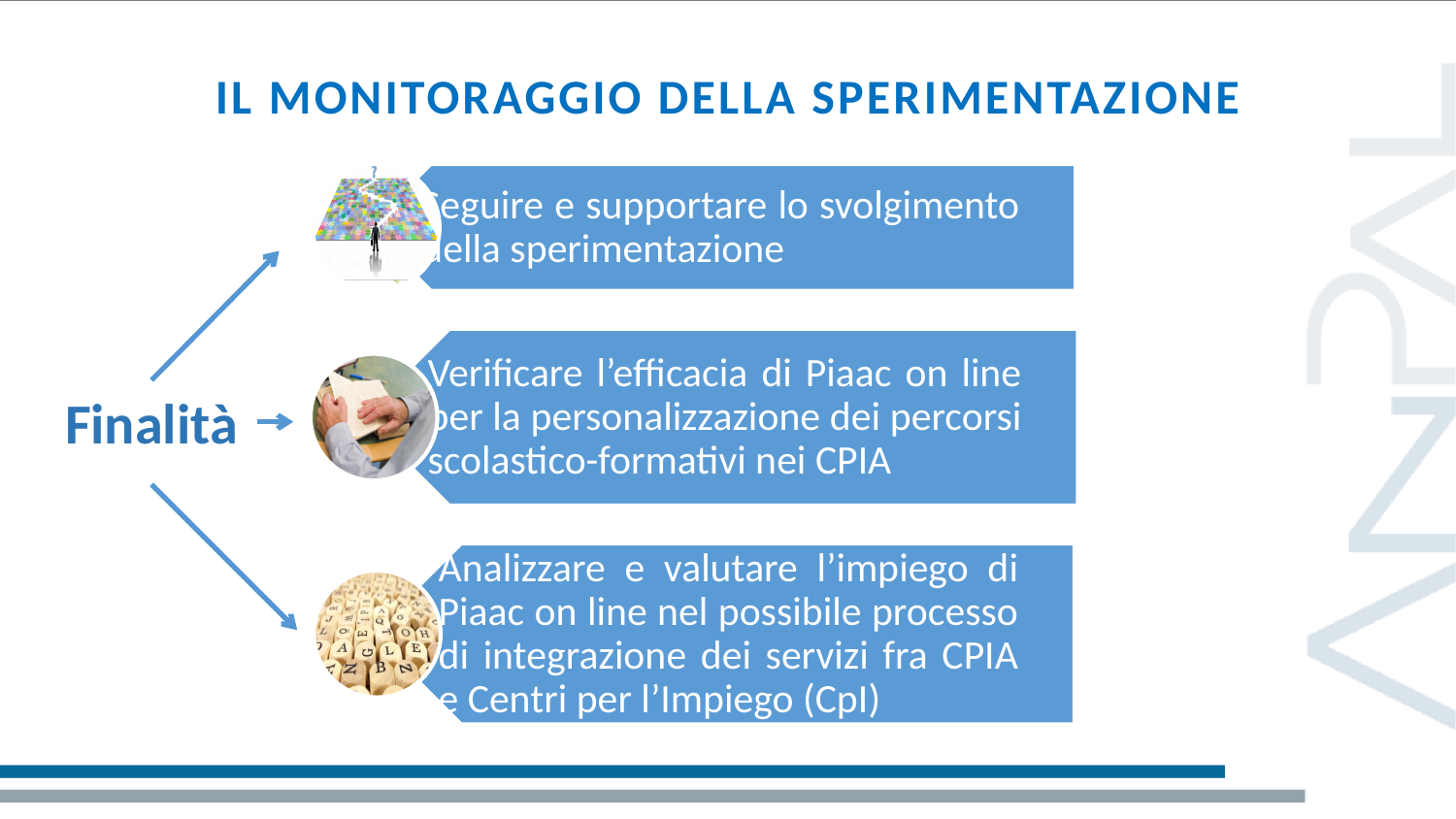

# Il monitoraggio della sperimentazione
Seguire e supportare lo svolgimento della sperimentazione
Verificare l’efficacia di Piaac on line per la personalizzazione dei percorsi scolastico-formativi nei CPIA
Analizzare e valutare l’impiego di Piaac on line nel possibile processo di integrazione dei servizi fra CPIA e Centri per l’Impiego (CpI)

Finalità